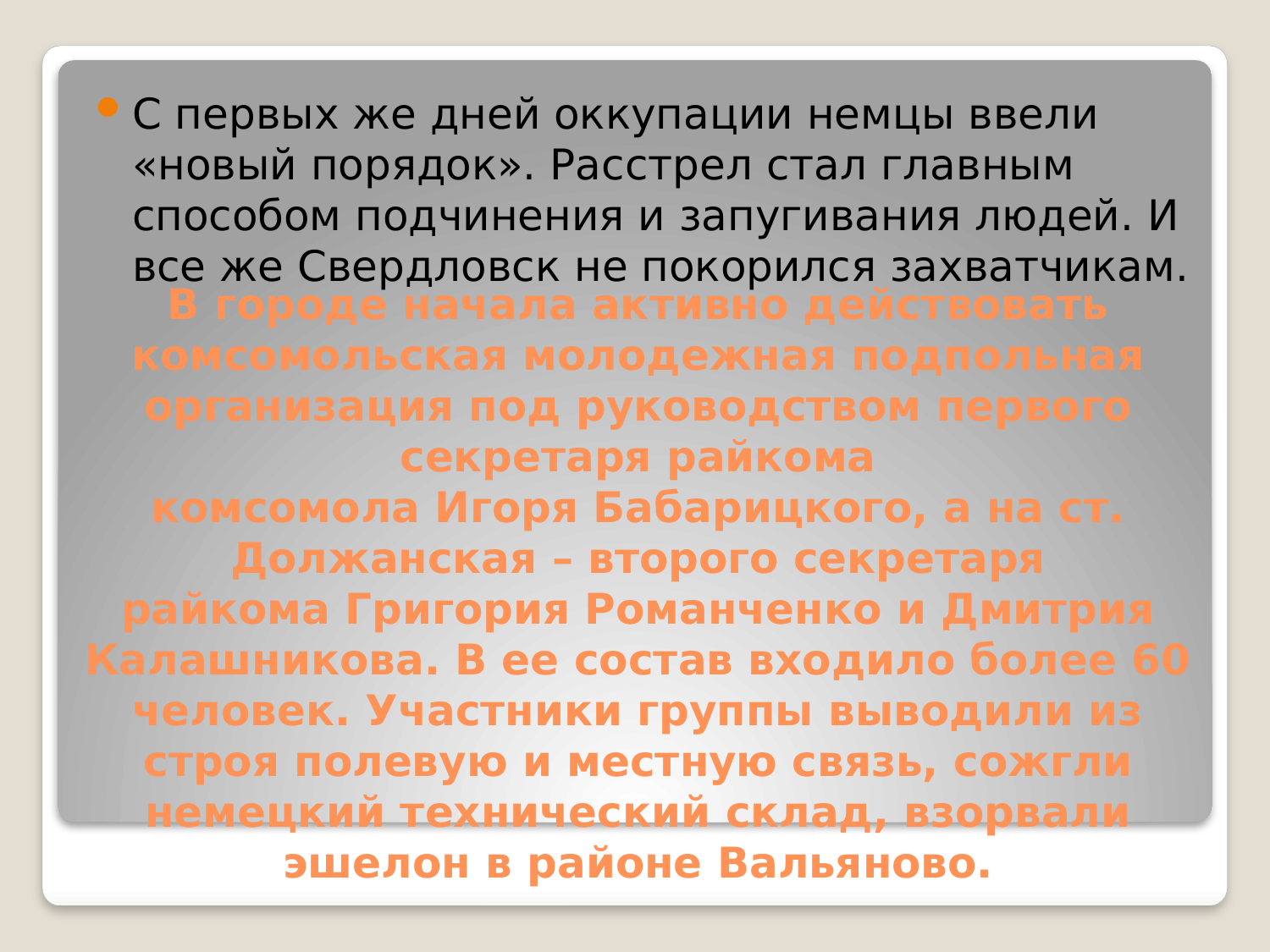

С первых же дней оккупации немцы ввели «новый порядок». Расстрел стал главным способом подчинения и запугивания людей. И все же Свердловск не покорился захватчикам.
# В городе начала активно действовать комсомольская молодежная подпольная организация под руководством первого секретаря райкома комсомола Игоря Бабарицкого, а на ст. Должанская – второго секретаря райкома Григория Романченко и Дмитрия Калашникова. В ее состав входило более 60 человек. Участники группы выводили из строя полевую и местную связь, сожгли немецкий технический склад, взорвали эшелон в районе Вальяново.